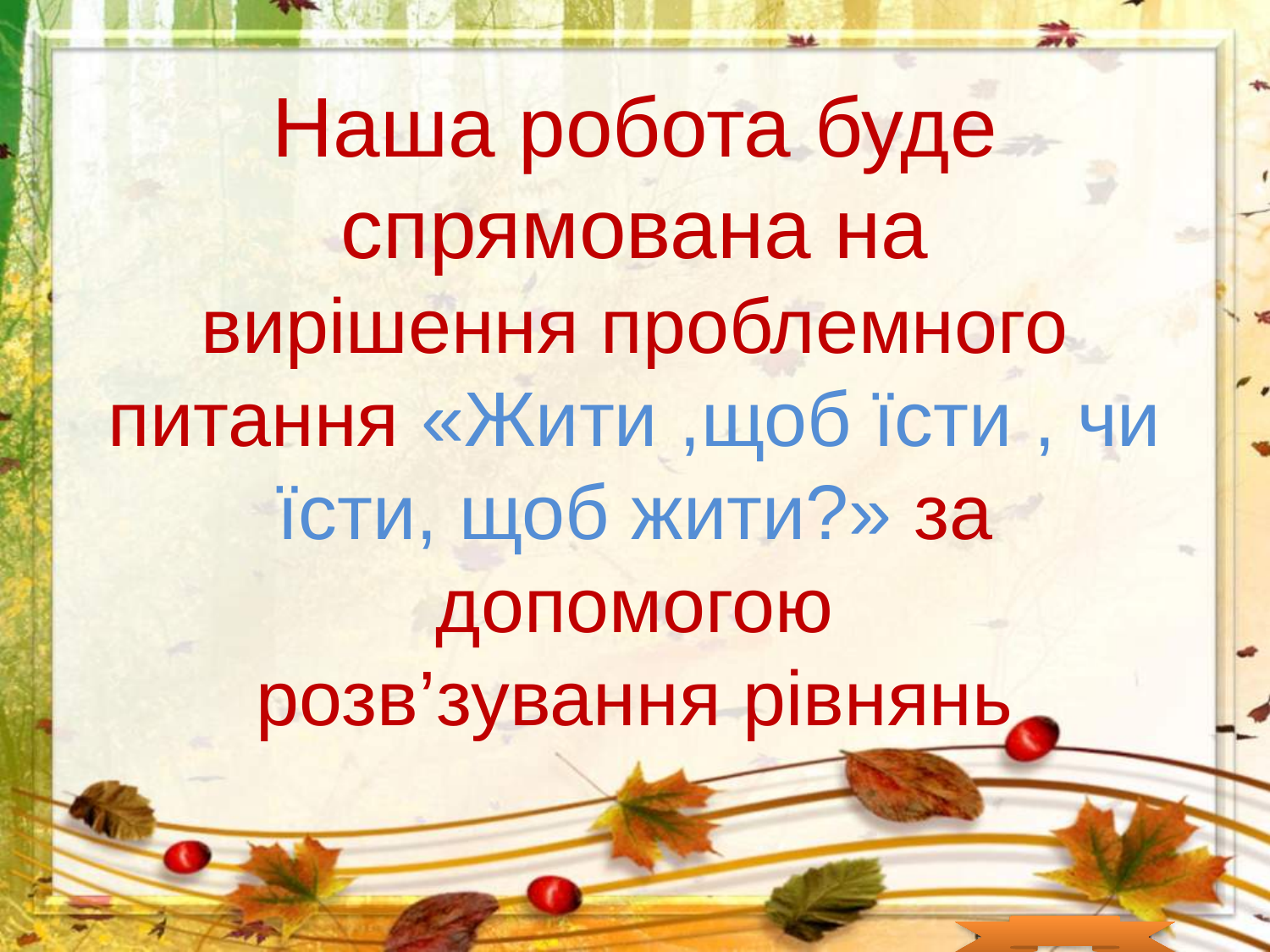

# Наша робота буде спрямована на вирішення проблемного питання «Жити ,щоб їсти , чи їсти, щоб жити?» за допомогою розв’зування рівнянь